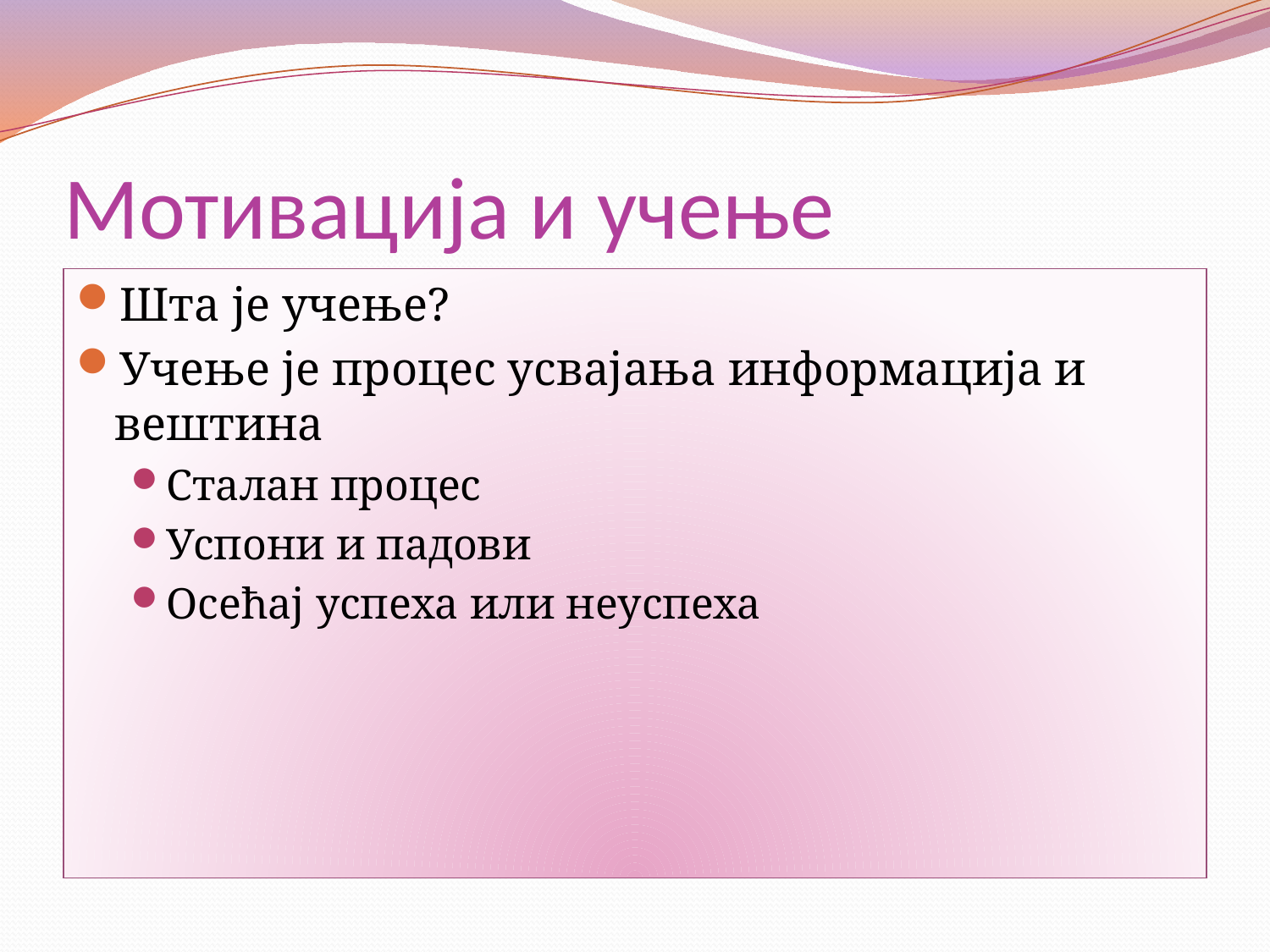

# Мотивација и учење
Шта је учење?
Учење је процес усвајања информација и вештина
Сталан процес
Успони и падови
Осећај успеха или неуспеха